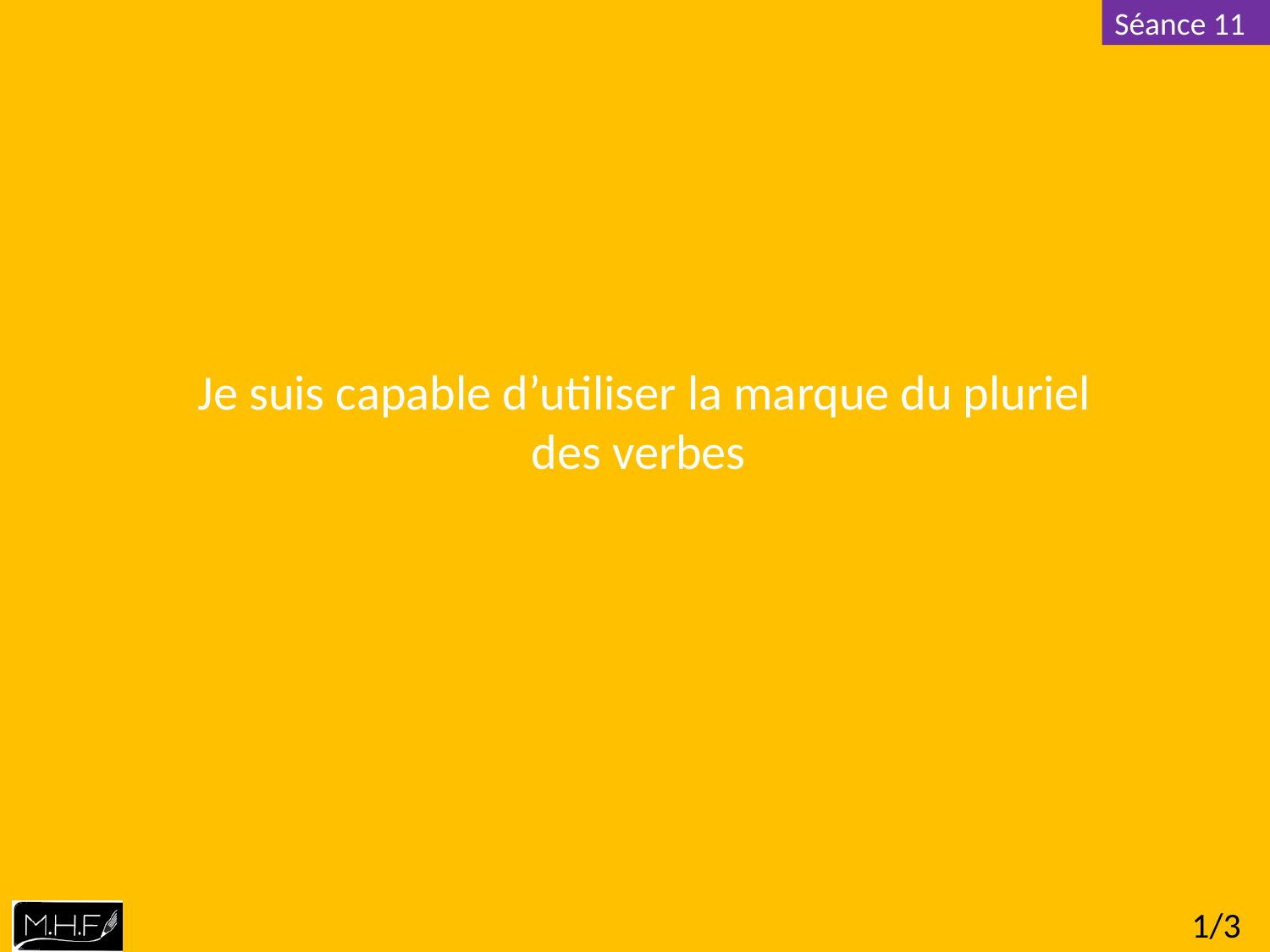

Je suis capable d’utiliser la marque du pluriel des verbes
1/3